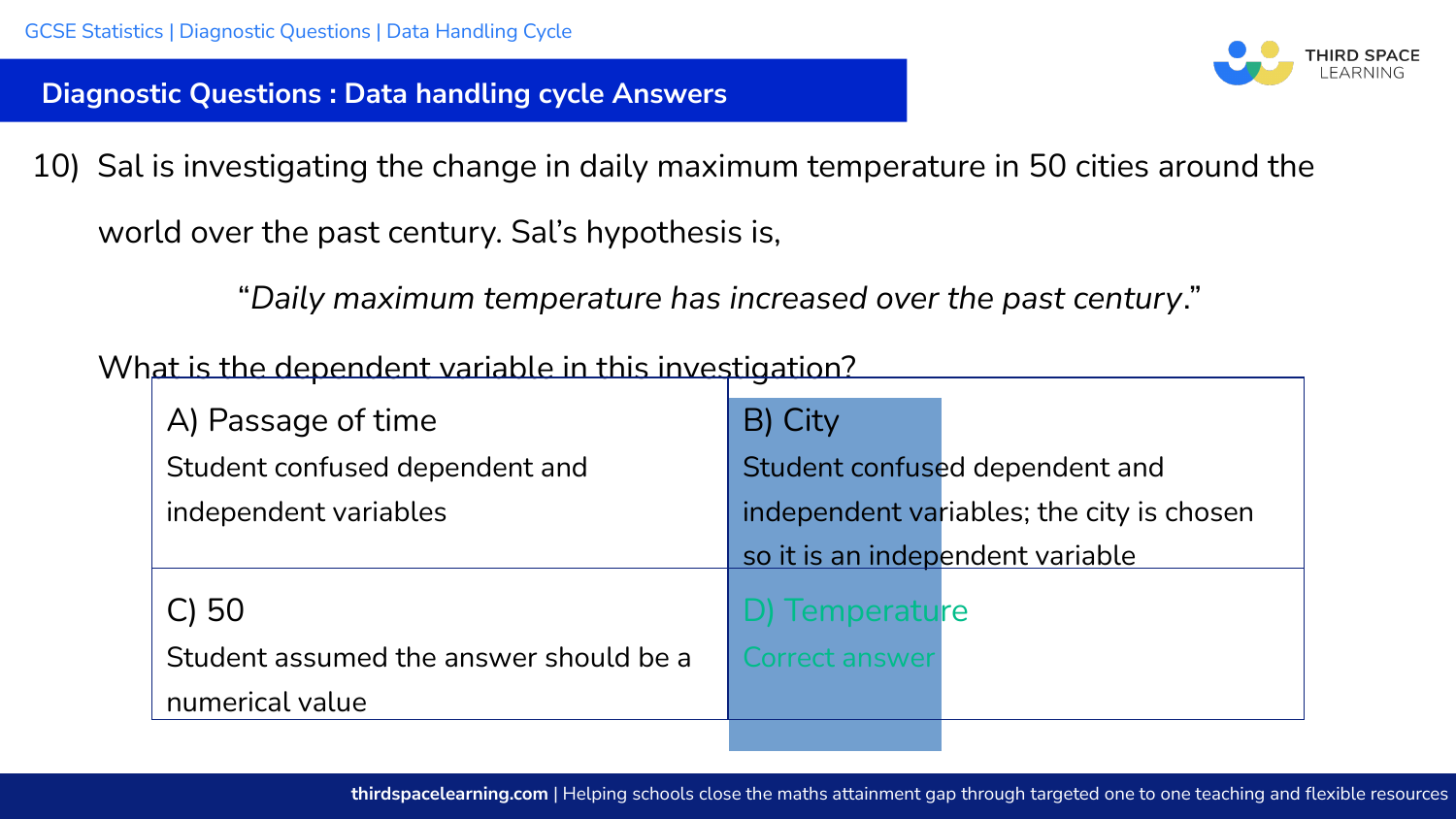

Diagnostic Questions : Data handling cycle Answers
| 10) Sal is investigating the change in daily maximum temperature in 50 cities around the world over the past century. Sal’s hypothesis is, “Daily maximum temperature has increased over the past century.” What is the dependent variable in this investigation? |  |  |  |  |
| --- | --- | --- | --- | --- |
|  |  |  |  |  |
| A) Passage of time Student confused dependent and independent variables | B) City Student confused dependent and independent variables; the city is chosen so it is an independent variable |
| --- | --- |
| C) 50 Student assumed the answer should be a numerical value | D) Temperature Correct answer |